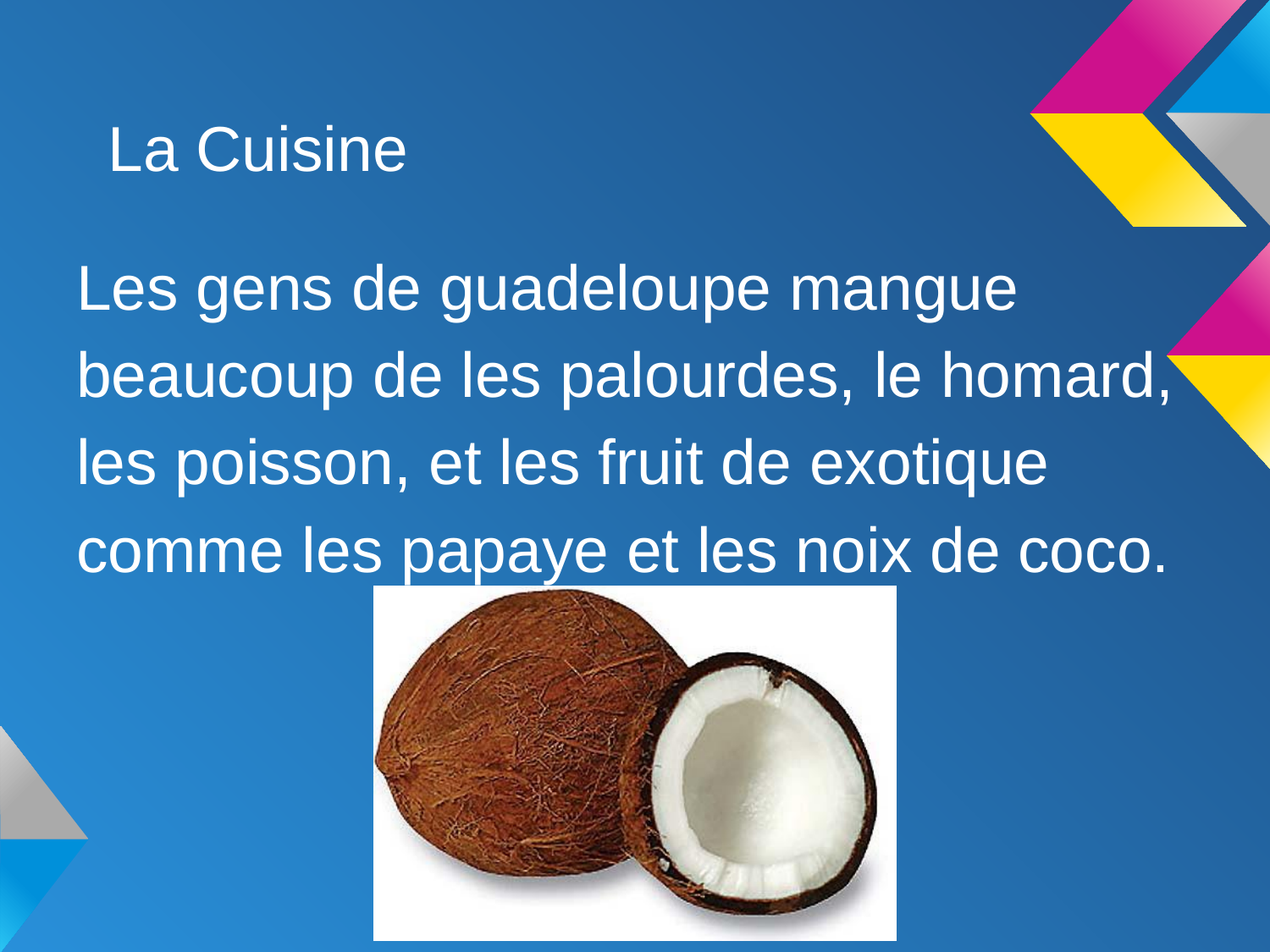

# La Cuisine
Les gens de guadeloupe mangue beaucoup de les palourdes, le homard, les poisson, et les fruit de exotique comme les papaye et les noix de coco.